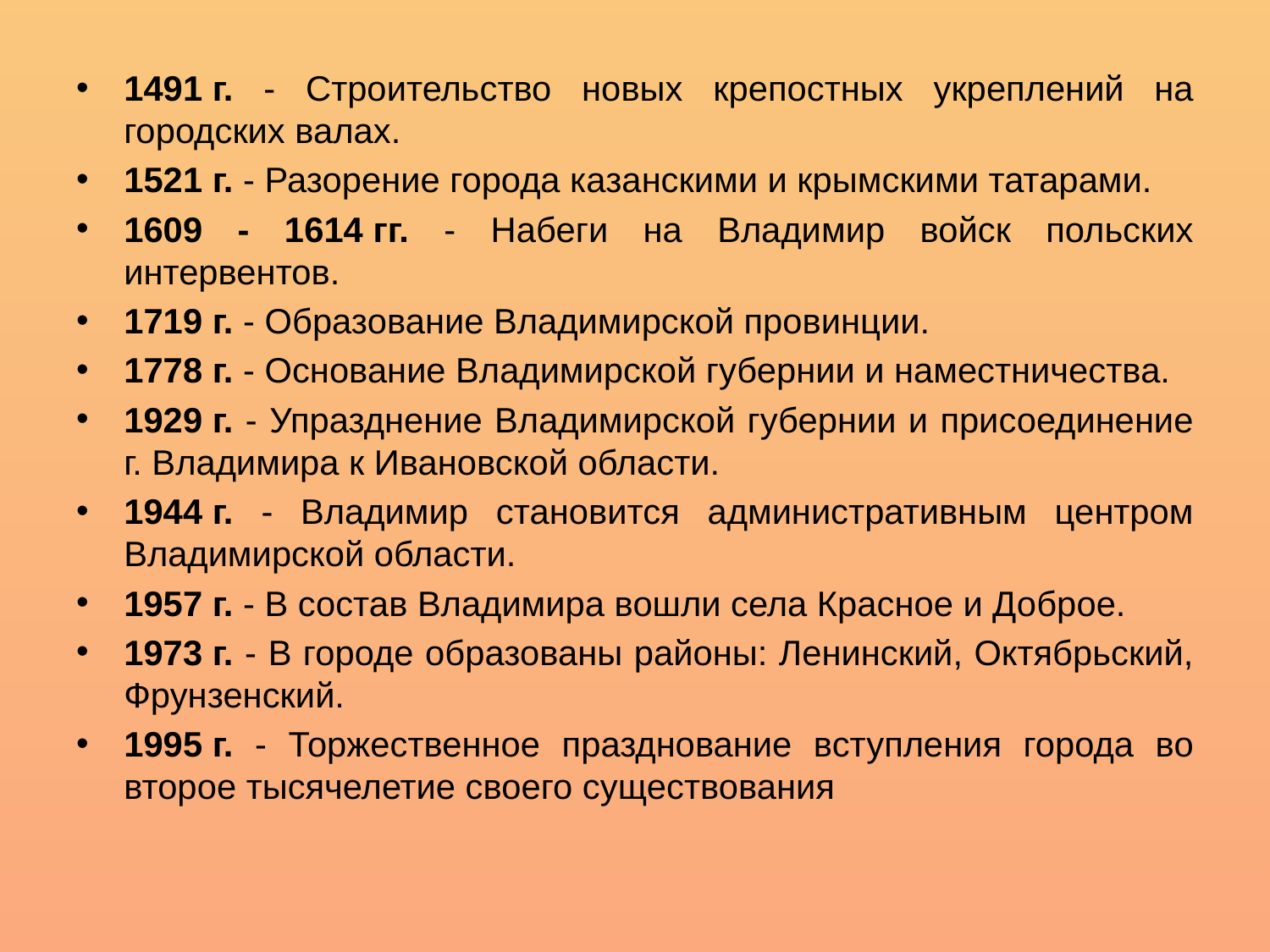

#
1491 г. - Строительство новых крепостных укреплений на городских валах.
1521 г. - Разорение города казанскими и крымскими татарами.
1609 - 1614 гг. - Набеги на Владимир войск польских интервентов.
1719 г. - Образование Владимирской провинции.
1778 г. - Основание Владимирской губернии и наместничества.
1929 г. - Упразднение Владимирской губернии и присоединение г. Владимира к Ивановской области.
1944 г. - Владимир становится административным центром Владимирской области.
1957 г. - В состав Владимира вошли села Красное и Доброе.
1973 г. - В городе образованы районы: Ленинский, Октябрьский, Фрунзенский.
1995 г. - Торжественное празднование вступления города во второе тысячелетие своего существования